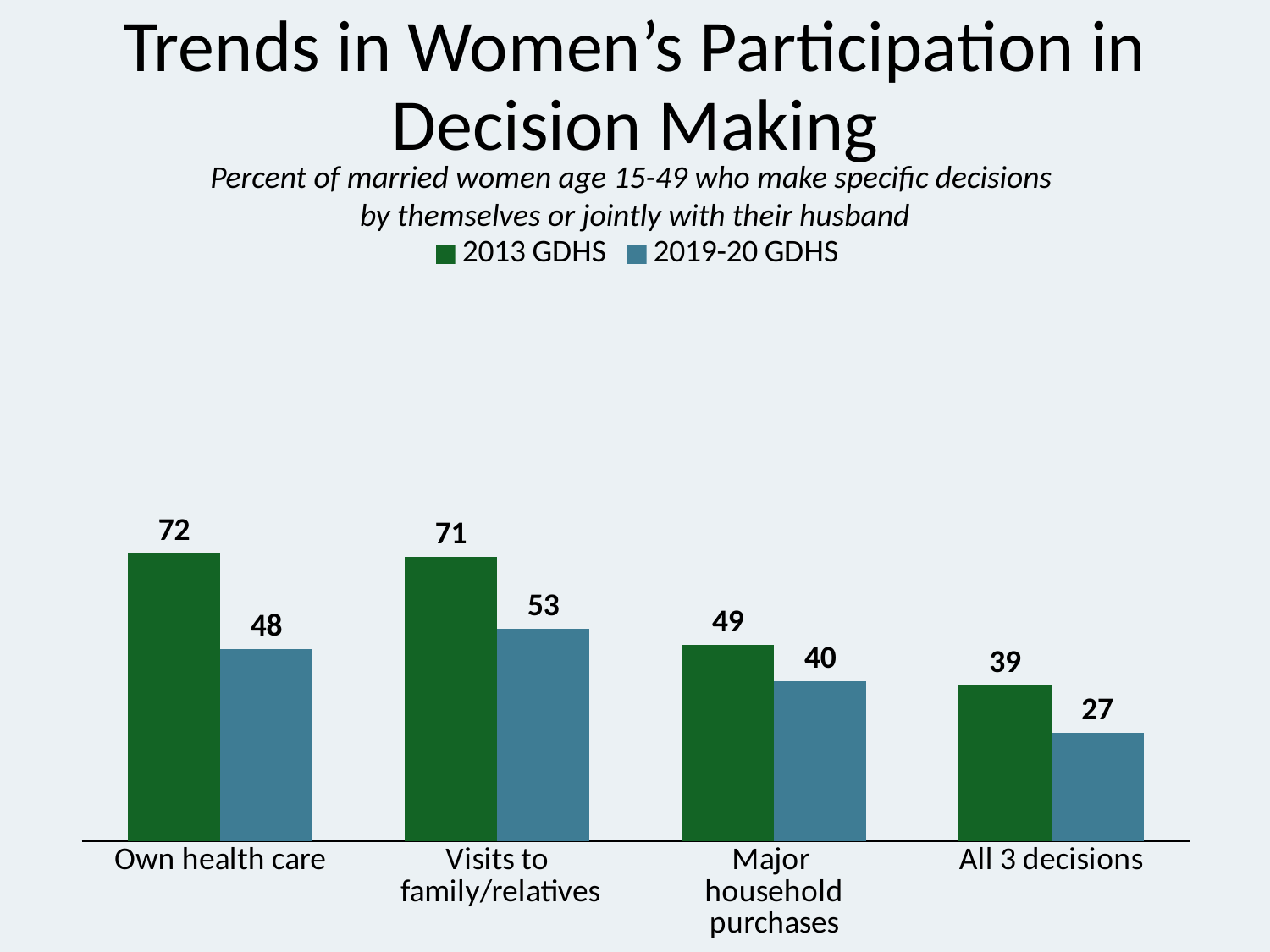

# Trends in Women’s Participation in Decision Making
Percent of married women age 15-49 who make specific decisions
by themselves or jointly with their husband

### Chart

| Category | 2013 GDHS | 2019-20 GDHS |
|---|---|---|
| Own health care | 72.0 | 48.0 |
| Visits to
 family/relatives | 71.0 | 53.0 |
| Major
household purchases | 49.0 | 40.0 |
| All 3 decisions | 39.0 | 27.0 |